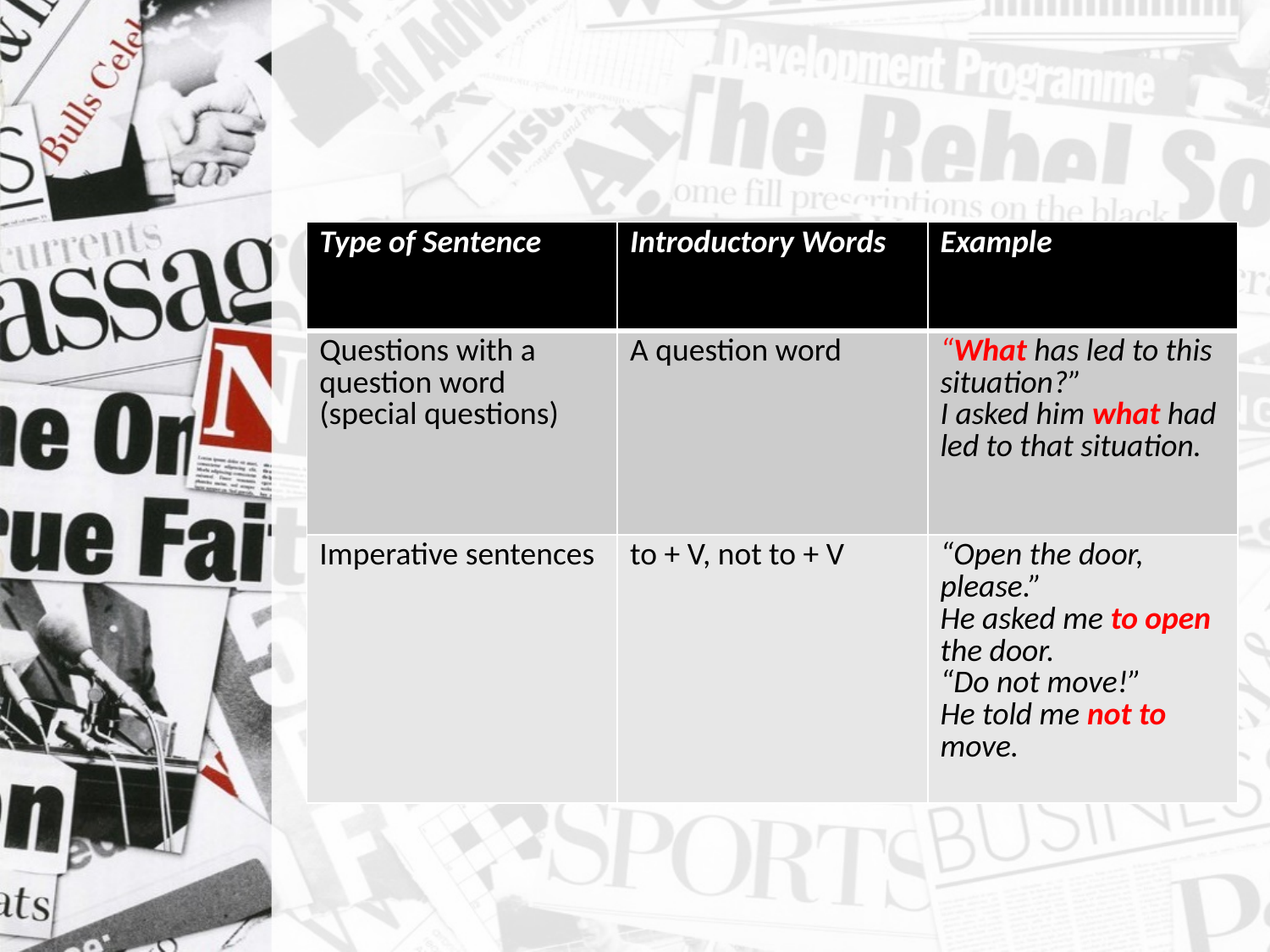

#
| Type of Sentence | Introductory Words | Example |
| --- | --- | --- |
| Questions with a question word (special questions) | A question word | “What has led to this situation?” I asked him what had led to that situation. |
| Imperative sentences | to + V, not to + V | “Open the door, please.” He asked me to open the door. “Do not move!” He told me not to move. |